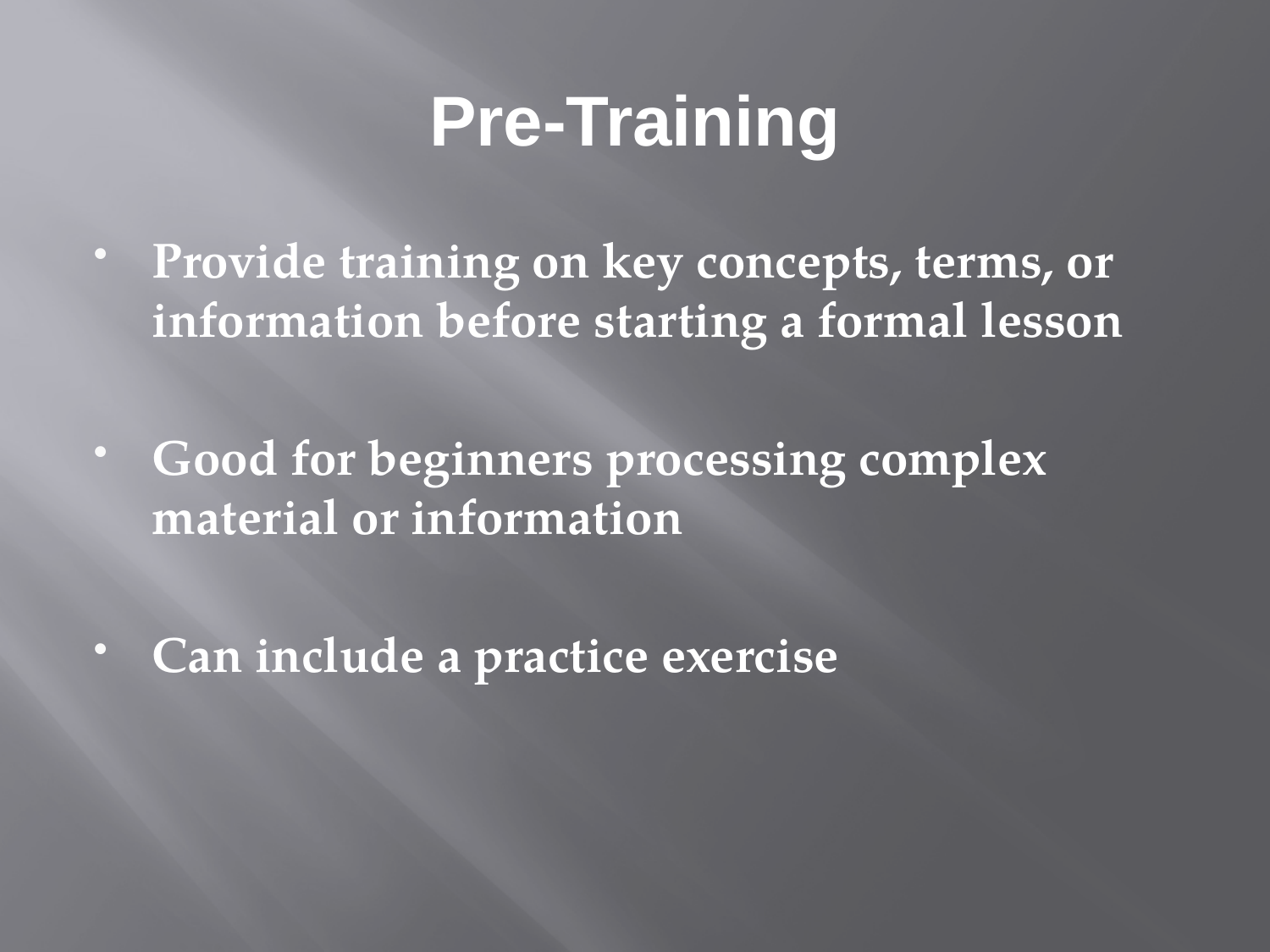

# Pre-Training
Provide training on key concepts, terms, or information before starting a formal lesson

Good for beginners processing complex material or information

Can include a practice exercise